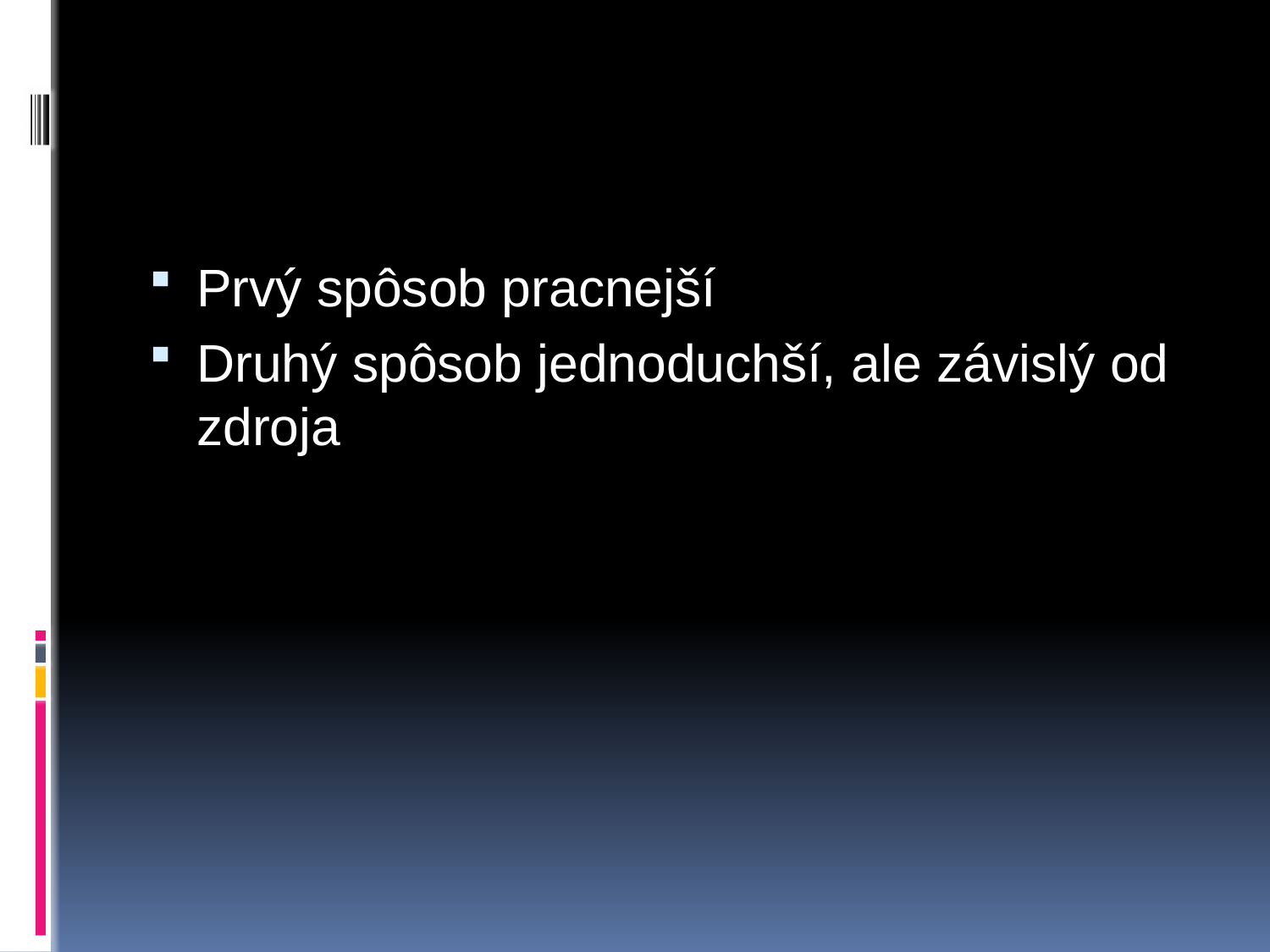

#
Prvý spôsob pracnejší
Druhý spôsob jednoduchší, ale závislý od zdroja